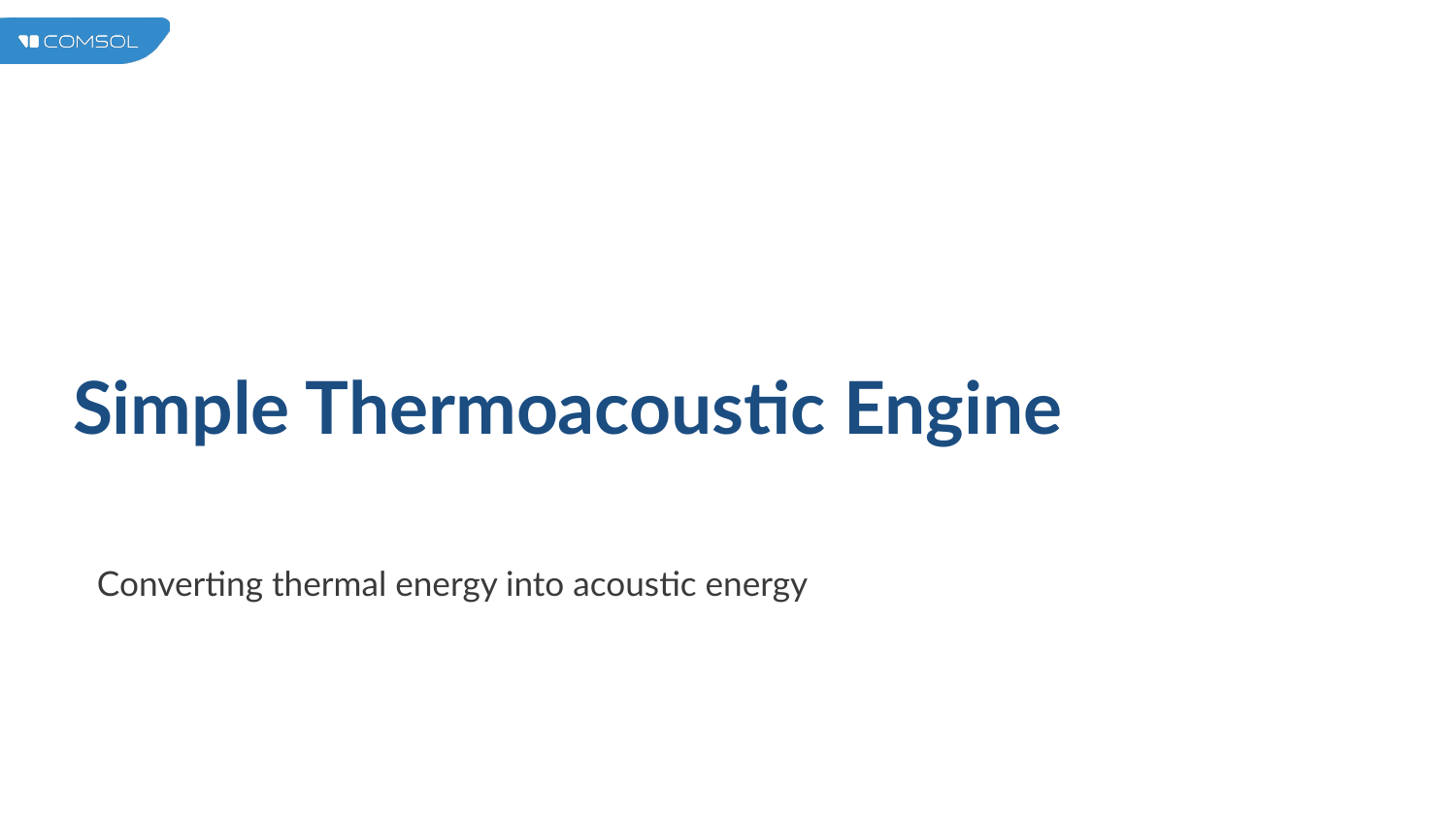

# Simple Thermoacoustic Engine
Converting thermal energy into acoustic energy